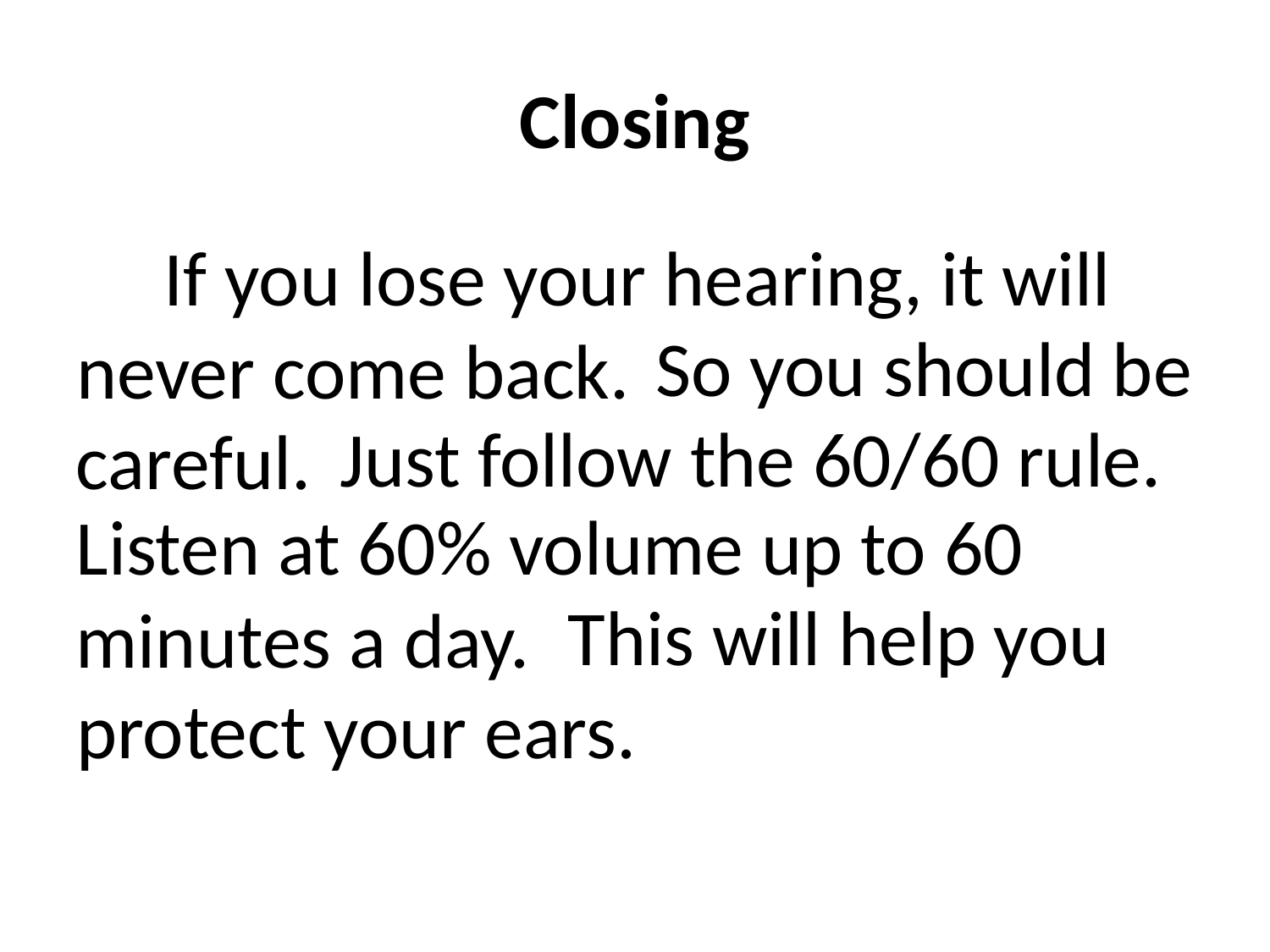

# Closing
     If you lose your hearing, it will never come back.
                                 So you should be careful.
               Just follow the 60/60 rule.
Listen at 60% volume up to 60 minutes a day.
                            This will help you protect your ears.